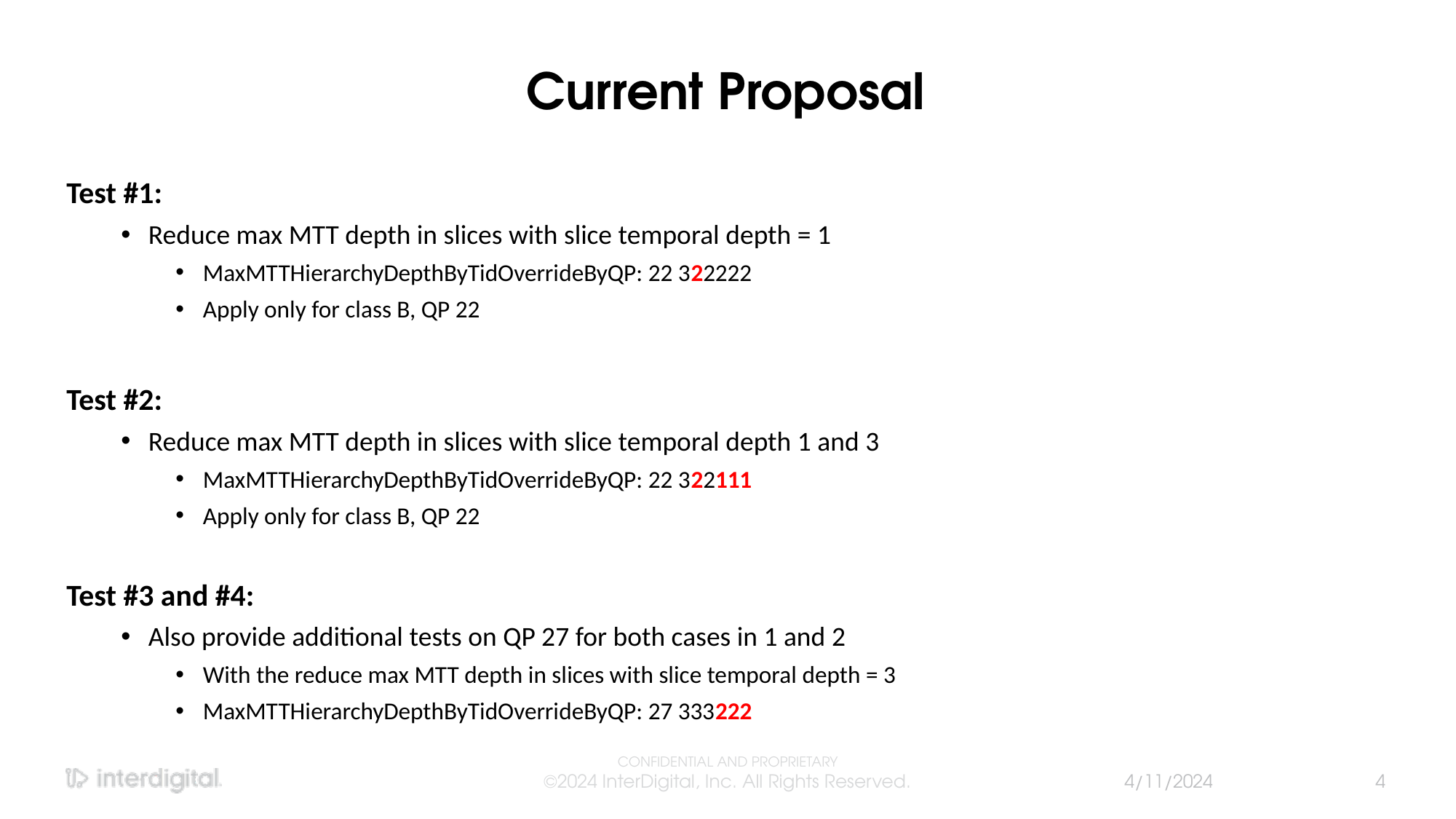

# Current Proposal
Test #1:
Reduce max MTT depth in slices with slice temporal depth = 1
MaxMTTHierarchyDepthByTidOverrideByQP: 22 322222
Apply only for class B, QP 22

Test #2:
Reduce max MTT depth in slices with slice temporal depth 1 and 3
MaxMTTHierarchyDepthByTidOverrideByQP: 22 322111
Apply only for class B, QP 22

Test #3 and #4:
Also provide additional tests on QP 27 for both cases in 1 and 2
With the reduce max MTT depth in slices with slice temporal depth = 3
MaxMTTHierarchyDepthByTidOverrideByQP: 27 333222
CONFIDENTIAL AND PROPRIETARY
©2024 InterDigital, Inc. All Rights Reserved.
4/11/2024
4